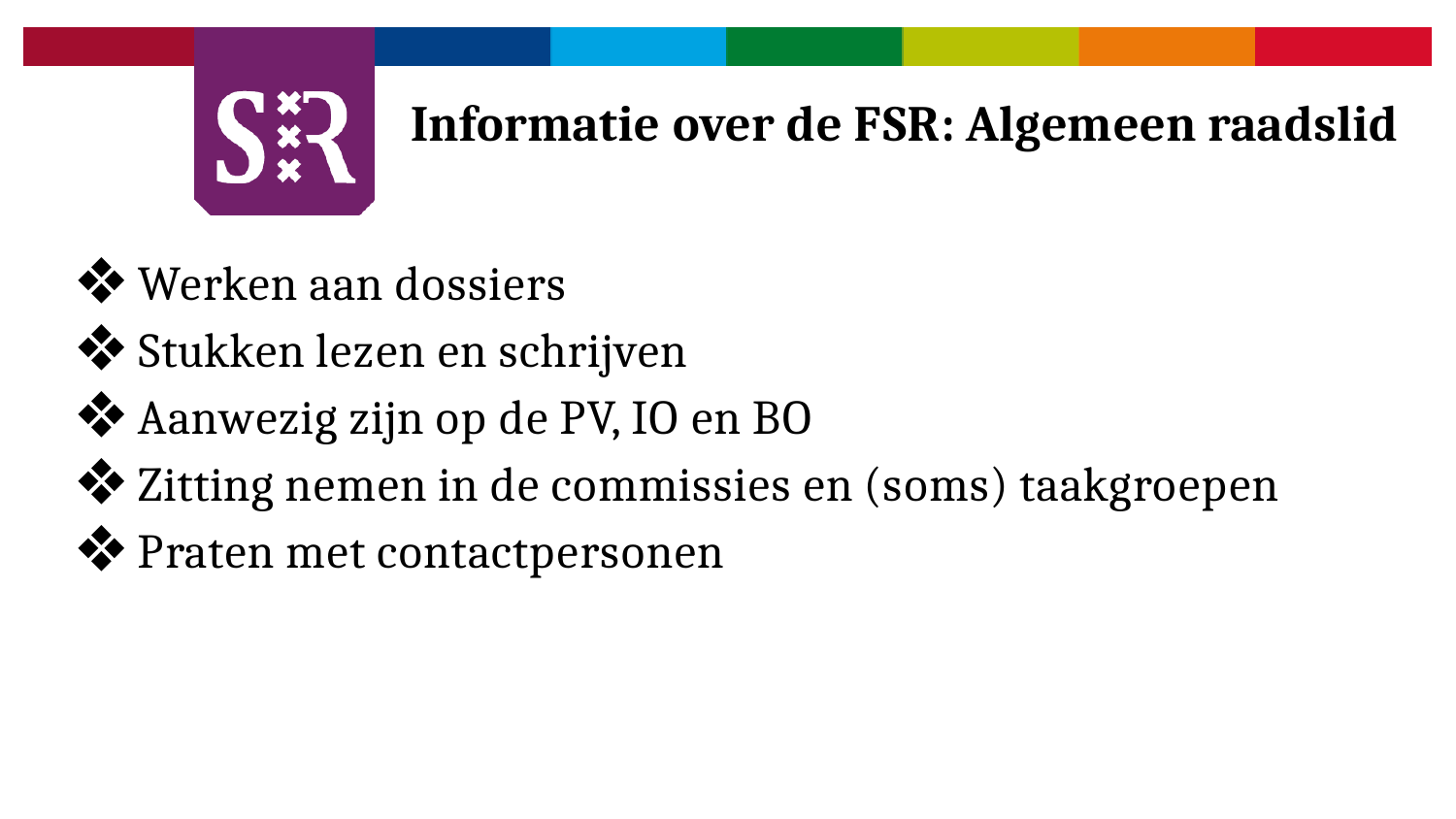

# Informatie over de FSR: Algemeen raadslid
Werken aan dossiers
Stukken lezen en schrijven
Aanwezig zijn op de PV, IO en BO
Zitting nemen in de commissies en (soms) taakgroepen
Praten met contactpersonen